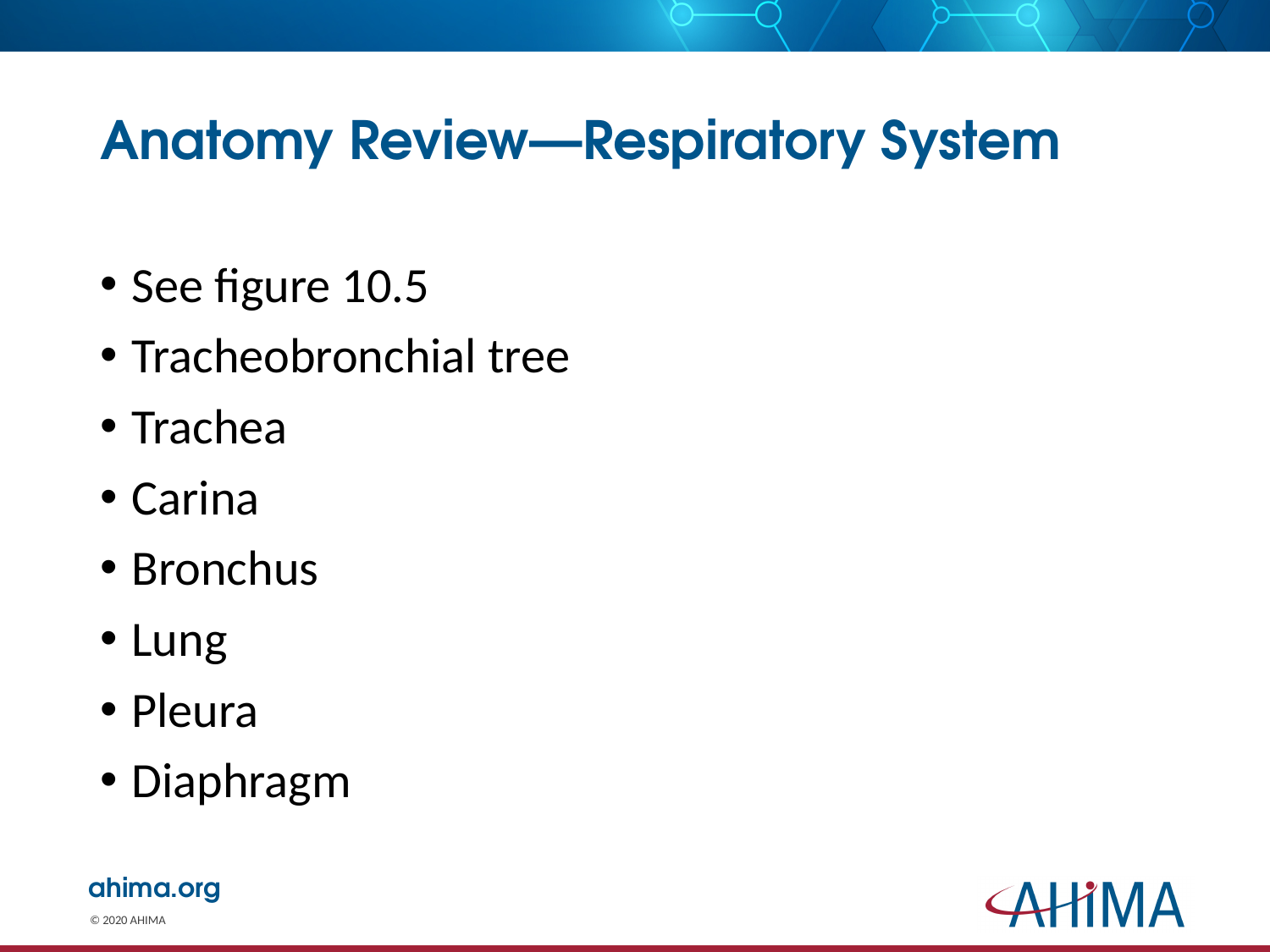

# Anatomy Review—Respiratory System
See figure 10.5
Tracheobronchial tree
Trachea
Carina
Bronchus
Lung
Pleura
Diaphragm